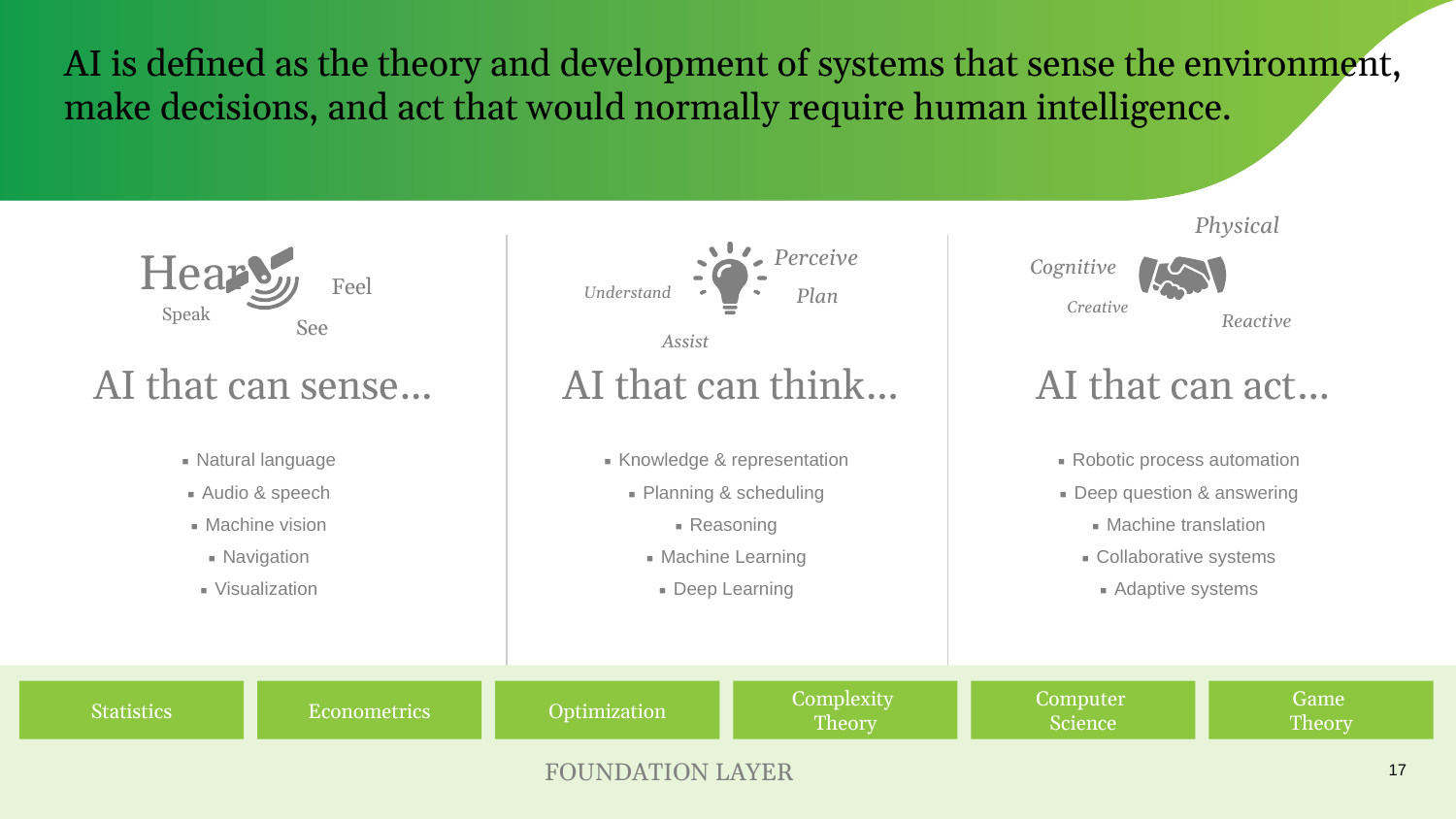

# AI is defined as the theory and development of systems that sense the environment, make decisions, and act that would normally require human intelligence.
Physical
Hear

Perceive

Cognitive

Feel
Understand
Plan
Creative
Speak
Reactive
See
Assist
AI that can sense…

Natural language
Audio & speech
Machine vision
Navigation
Visualization

AI that can think…

Knowledge & representation
Planning & scheduling
Reasoning
Machine Learning
Deep Learning

AI that can act…

Robotic process automation
Deep question & answering
Machine translation
Collaborative systems
Adaptive systems

Statistics
Econometrics
Optimization
Complexity
Theory
Computer
Science
Game
Theory
FOUNDATION LAYER
17